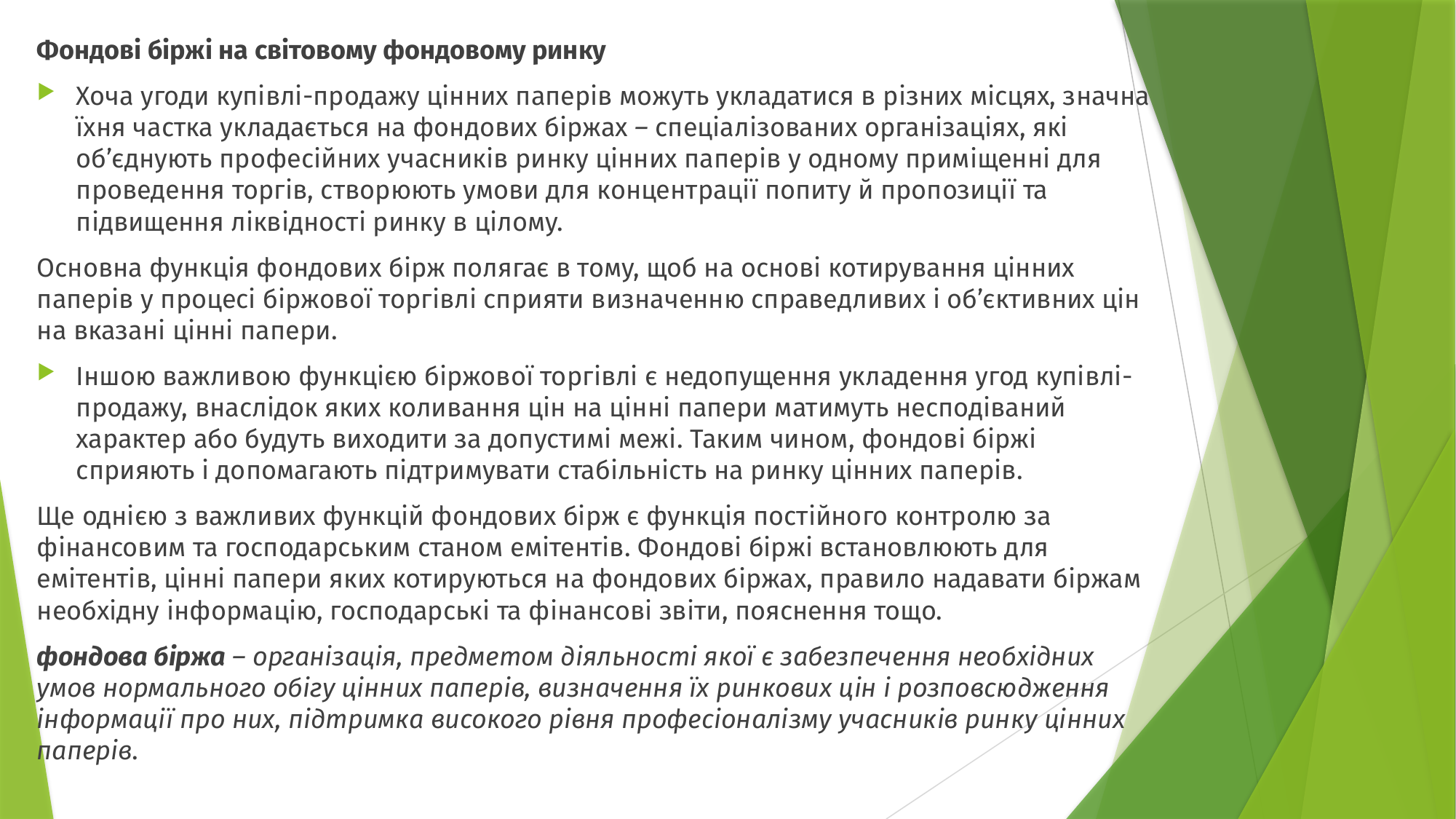

Фондові біржі на світовому фондовому ринку
Хоча угоди купівлі-продажу цінних паперів можуть укладатися в різних місцях, значна їхня частка укладається на фондових біржах – спеціалізованих організаціях, які об’єднують професійних учасників ринку цінних паперів у одному приміщенні для проведення торгів, створюють умови для концентрації попиту й пропозиції та підвищення ліквідності ринку в цілому.
Основна функція фондових бірж полягає в тому, щоб на основі котирування цінних паперів у процесі біржової торгівлі сприяти визначенню справедливих і об’єктивних цін на вказані цінні папери.
Іншою важливою функцією біржової торгівлі є недопущення укладення угод купівлі-продажу, внаслідок яких коливання цін на цінні папери матимуть несподіваний характер або будуть виходити за допустимі межі. Таким чином, фондові біржі сприяють і допомагають підтримувати стабільність на ринку цінних паперів.
Ще однією з важливих функцій фондових бірж є функція постійного контролю за фінансовим та господарським станом емітентів. Фондові біржі встановлюють для емітентів, цінні папери яких котируються на фондових біржах, правило надавати біржам необхідну інформацію, господарські та фінансові звіти, пояснення тощо.
фондова біржа – організація, предметом діяльності якої є забезпечення необхідних умов нормального обігу цінних паперів, визначення їх ринкових цін і розповсюдження інформації про них, підтримка високого рівня професіоналізму учасників ринку цінних паперів.